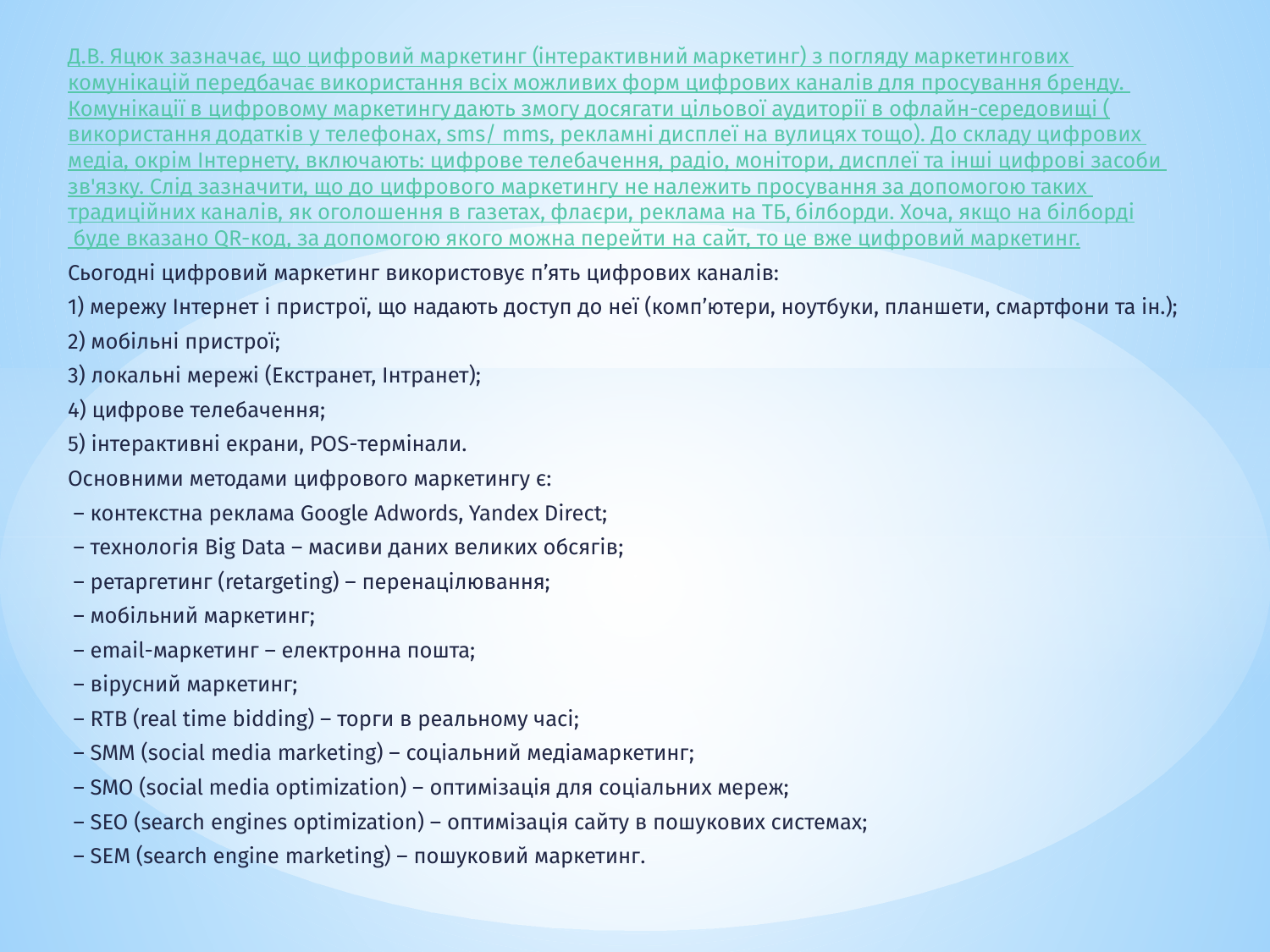

Д.В. Яцюк зазначає, що цифровий маркетинг (інтерактивний маркетинг) з погляду маркетингових комунікацій передбачає використання всіх можливих форм цифрових каналів для просування бренду. Комунікації в цифровому маркетингу дають змогу досягати цільової аудиторії в офлайн-середовищі (використання додатків у телефонах, sms/ mms, рекламні дисплеї на вулицях тощо). До складу цифрових медіа, окрім Інтернету, включають: цифрове телебачення, радіо, монітори, дисплеї та інші цифрові засоби зв'язку. Слід зазначити, що до цифрового маркетингу не належить просування за допомогою таких традиційних каналів, як оголошення в газетах, флаєри, реклама на ТБ, білборди. Хоча, якщо на білборді буде вказано QR-код, за допомогою якого можна перейти на сайт, то це вже цифровий маркетинг.
Сьогодні цифровий маркетинг використовує п’ять цифрових каналів:
1) мережу Інтернет і пристрої, що надають доступ до неї (комп’ютери, ноутбуки, планшети, смартфони та ін.);
2) мобільні пристрої;
3) локальні мережі (Екстранет, Інтранет);
4) цифрове телебачення;
5) інтерактивні екрани, POS-термінали.
Основними методами цифрового маркетингу є:
 – контекстна реклама Google Adwords, Yandex Direct;
 – технологія Big Data – масиви даних великих обсягів;
 – ретаргетинг (retargeting) – перенацілювання;
 – мобільний маркетинг;
 – email-маркетинг – електронна пошта;
 – вірусний маркетинг;
 – RTB (real time bidding) – торги в реальному часі;
 – SMM (social media marketing) – соціальний медіамаркетинг;
 – SMO (social media optimization) – оптимізація для соціальних мереж;
 – SEO (search engines optimization) – оптимізація сайту в пошукових системах;
 – SEM (search engine marketing) – пошуковий маркетинг.